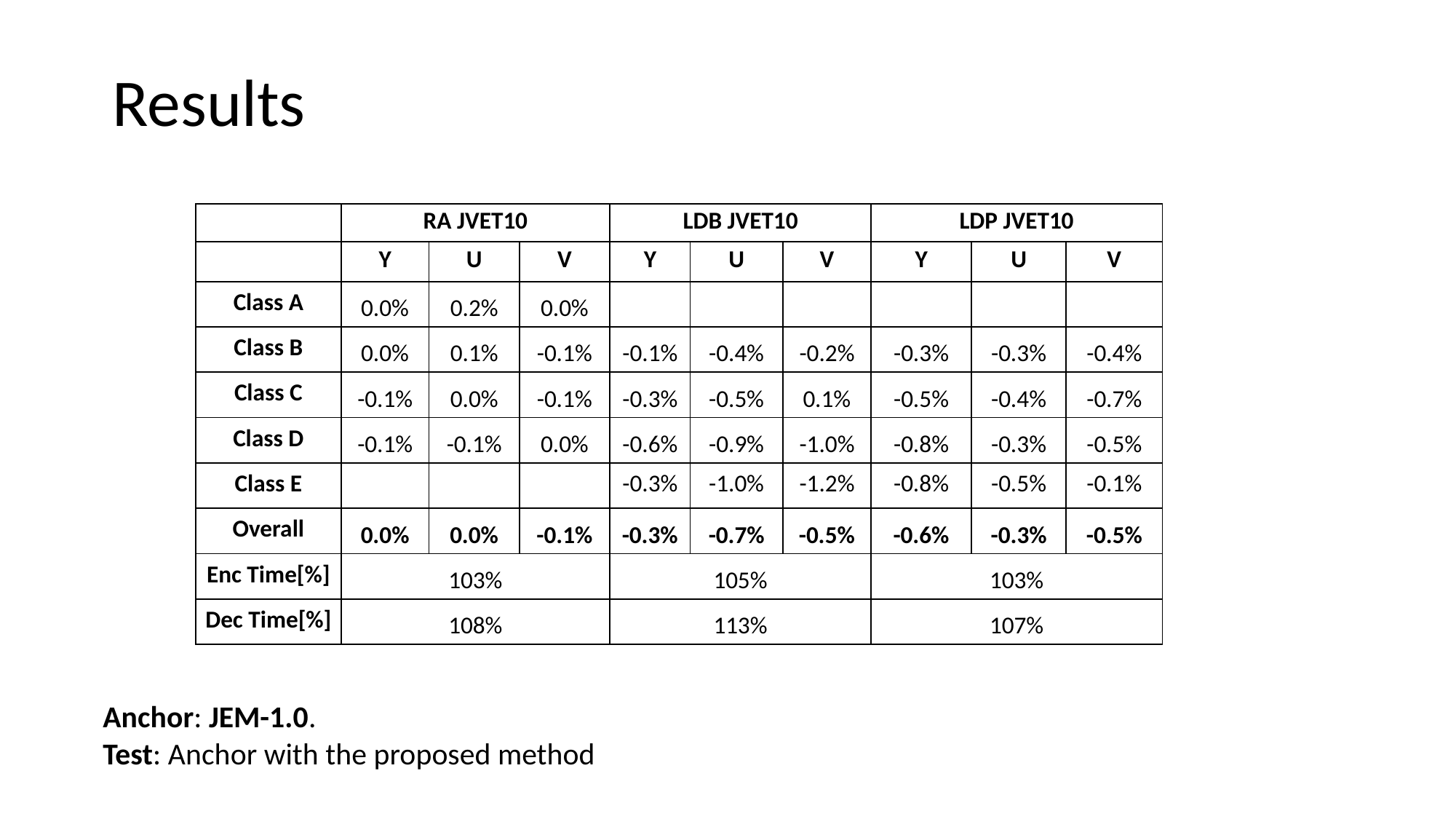

# Results
|  | RA JVET10 |  |  | LDB JVET10 |  |  | LDP JVET10 |  |  |
| --- | --- | --- | --- | --- | --- | --- | --- | --- | --- |
|  | Y | U | V | Y | U | V | Y | U | V |
| Class A | 0.0% | 0.2% | 0.0% |  |  |  |  |  |  |
| Class B | 0.0% | 0.1% | -0.1% | -0.1% | -0.4% | -0.2% | -0.3% | -0.3% | -0.4% |
| Class C | -0.1% | 0.0% | -0.1% | -0.3% | -0.5% | 0.1% | -0.5% | -0.4% | -0.7% |
| Class D | -0.1% | -0.1% | 0.0% | -0.6% | -0.9% | -1.0% | -0.8% | -0.3% | -0.5% |
| Class E |  |  |  | -0.3% | -1.0% | -1.2% | -0.8% | -0.5% | -0.1% |
| Overall | 0.0% | 0.0% | -0.1% | -0.3% | -0.7% | -0.5% | -0.6% | -0.3% | -0.5% |
| Enc Time[%] | 103% |  |  | 105% |  |  | 103% |  |  |
| Dec Time[%] | 108% |  |  | 113% |  |  | 107% |  |  |
Anchor: JEM-1.0.
Test: Anchor with the proposed method